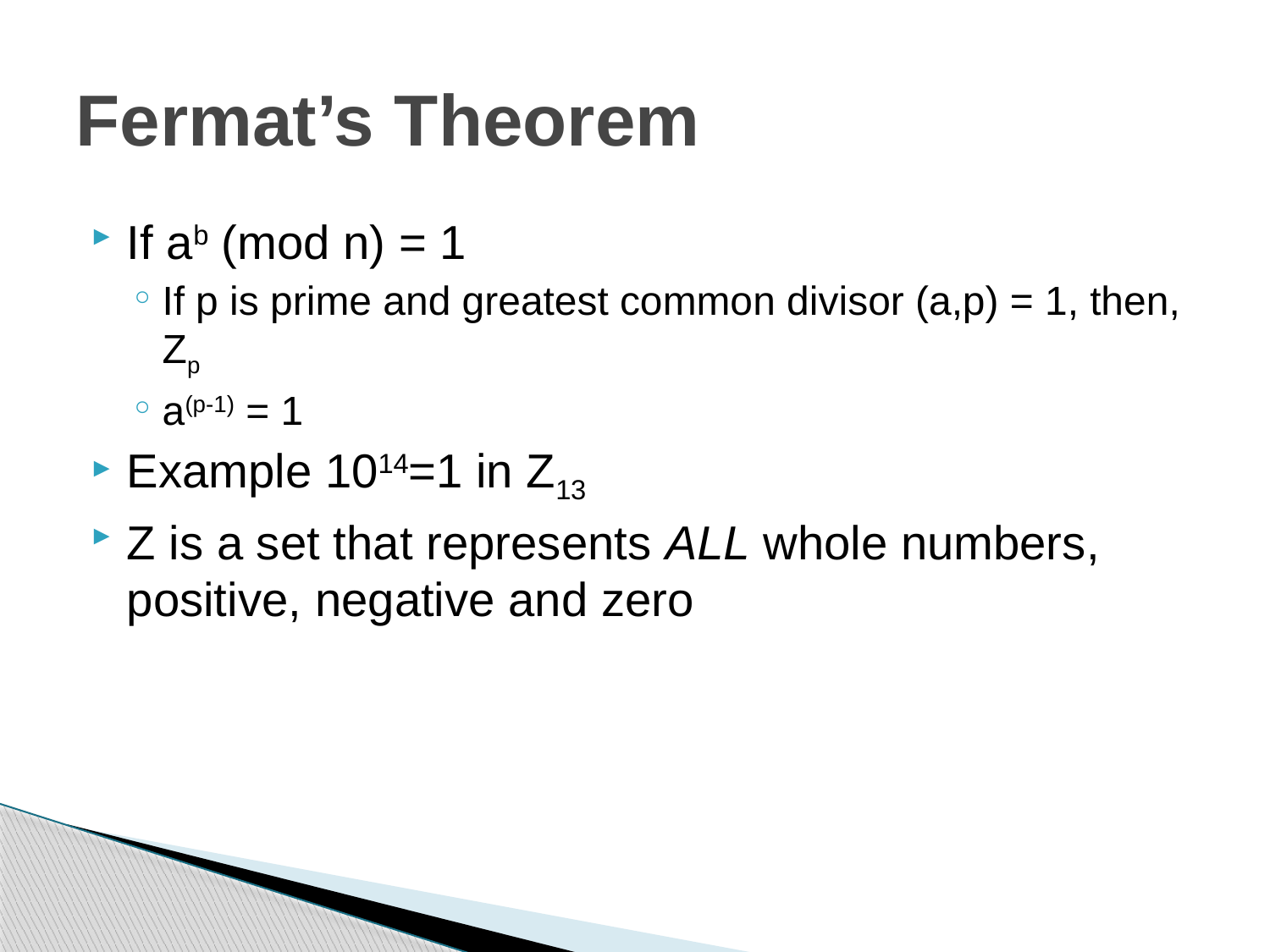

# Fermat’s Theorem
If ab (mod n) = 1
If p is prime and greatest common divisor (a,p) = 1, then, Zp
a(p-1) = 1
Example 1014=1 in Z13
Z is a set that represents ALL whole numbers, positive, negative and zero